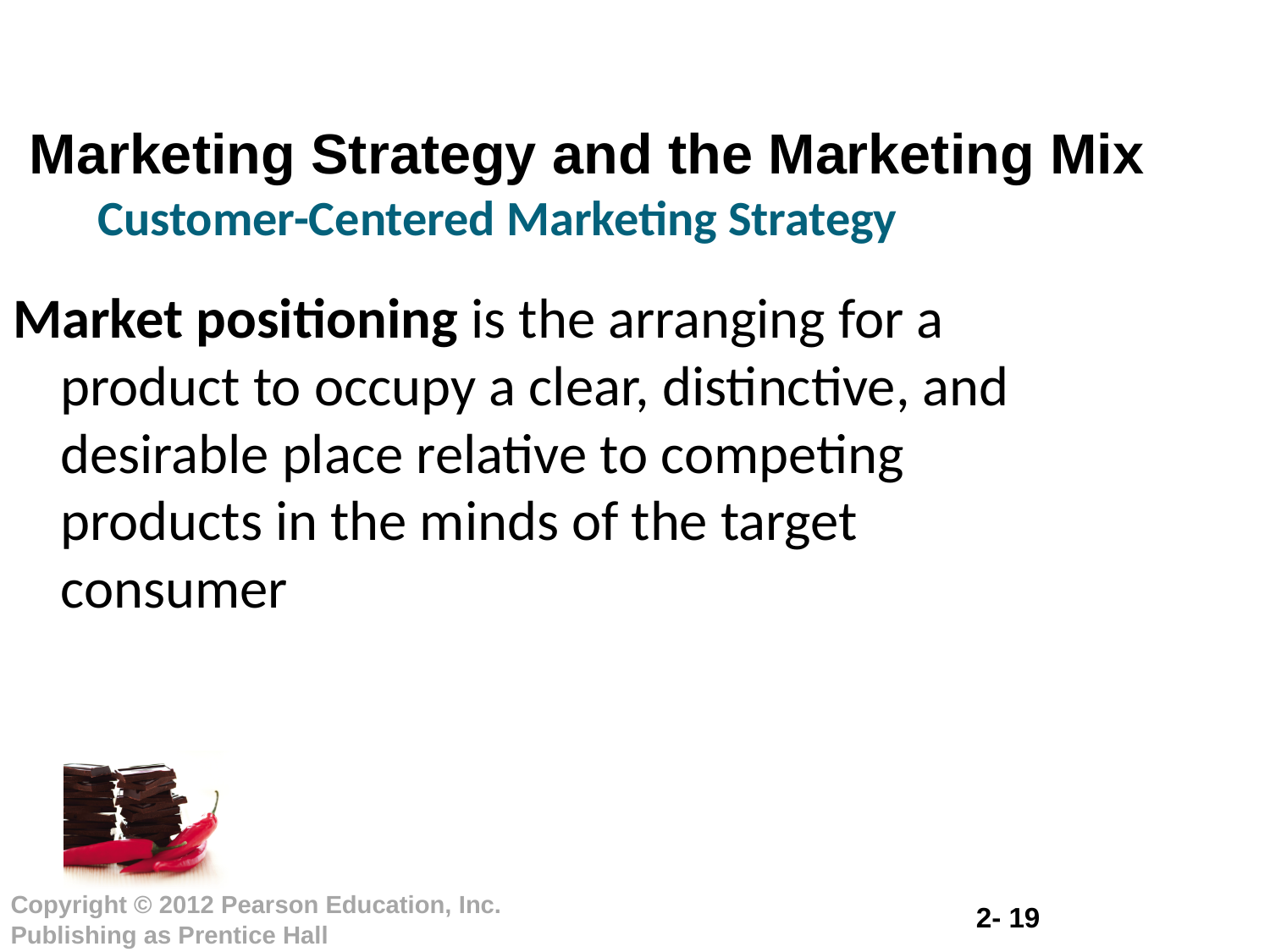

Marketing Strategy and the Marketing Mix
Customer-Centered Marketing Strategy

Market positioning is the arranging for a product to occupy a clear, distinctive, and desirable place relative to competing products in the minds of the target consumer